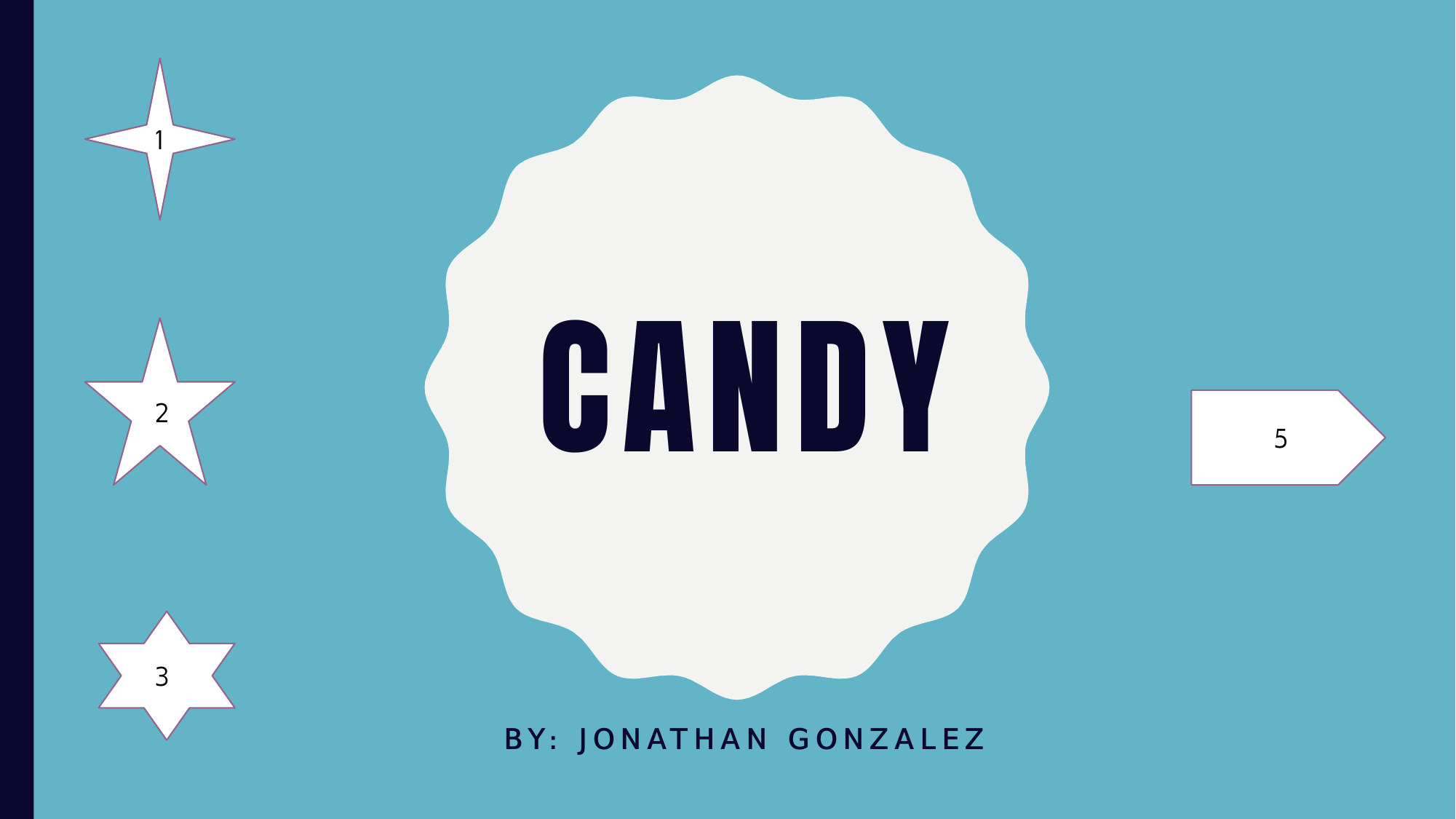

# Candy
1

2

5

3
By: Jonathan Gonzalez